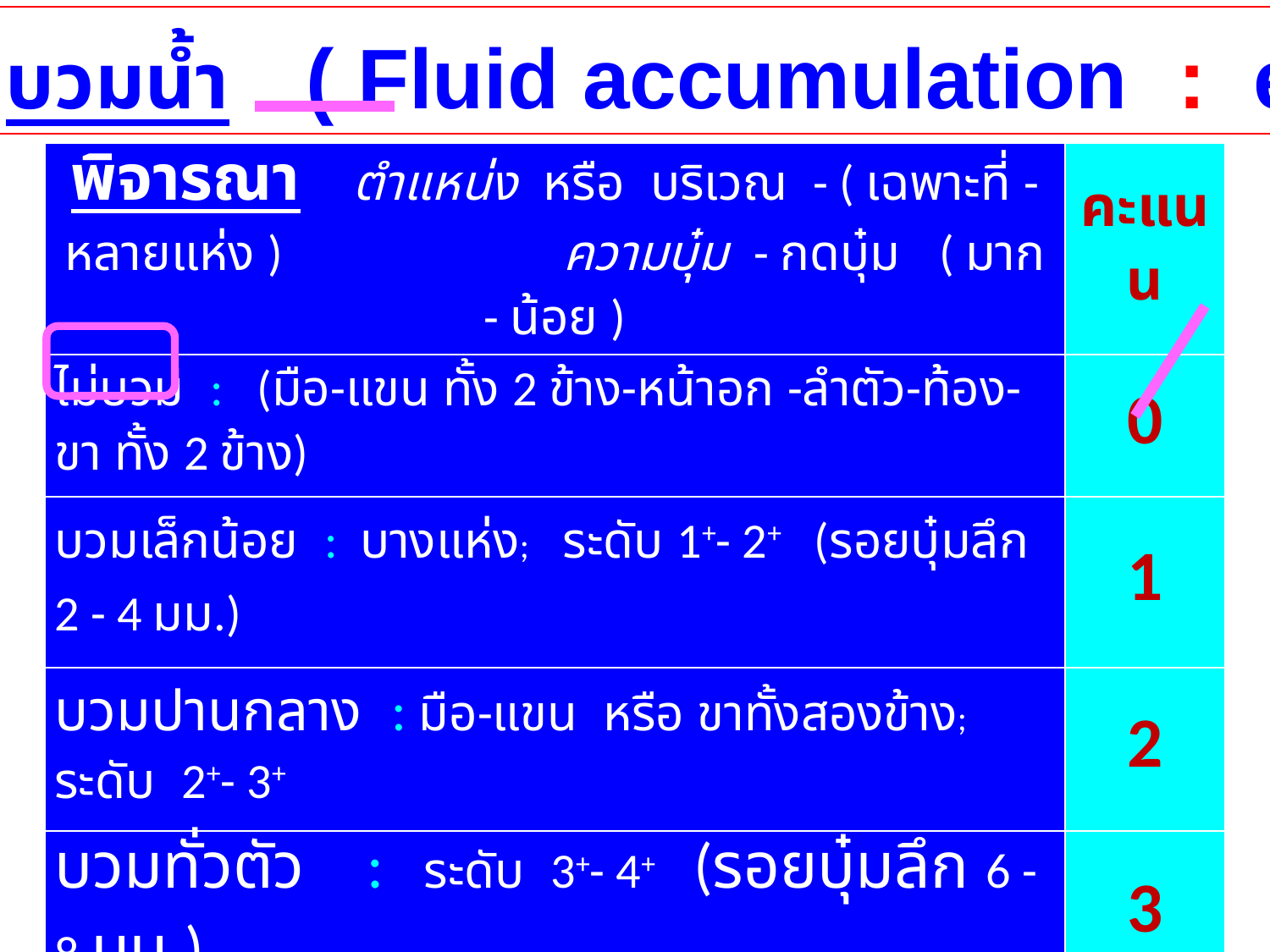

3.  ภาวะ บวมน้ำ    ( Fluid accumulation  :  edema)
| พิจารณา ตำแหน่ง หรือ บริเวณ - ( เฉพาะที่ - หลายแห่ง ) ความบุ๋ม - กดบุ๋ม ( มาก - น้อย ) | คะแนน |
| --- | --- |
| ไม่บวม : (มือ-แขน ทั้ง 2 ข้าง-หน้าอก -ลำตัว-ท้อง-ขา ทั้ง 2 ข้าง) | 0 |
| บวมเล็กน้อย : บางแห่ง; ระดับ 1+- 2+ (รอยบุ๋มลึก 2 - 4 มม.) | 1 |
| บวมปานกลาง : มือ-แขน หรือ ขาทั้งสองข้าง; ระดับ 2+- 3+ | 2 |
| บวมทั่วตัว : ระดับ 3+- 4+ (รอยบุ๋มลึก 6 - 8 มม.) | 3 |